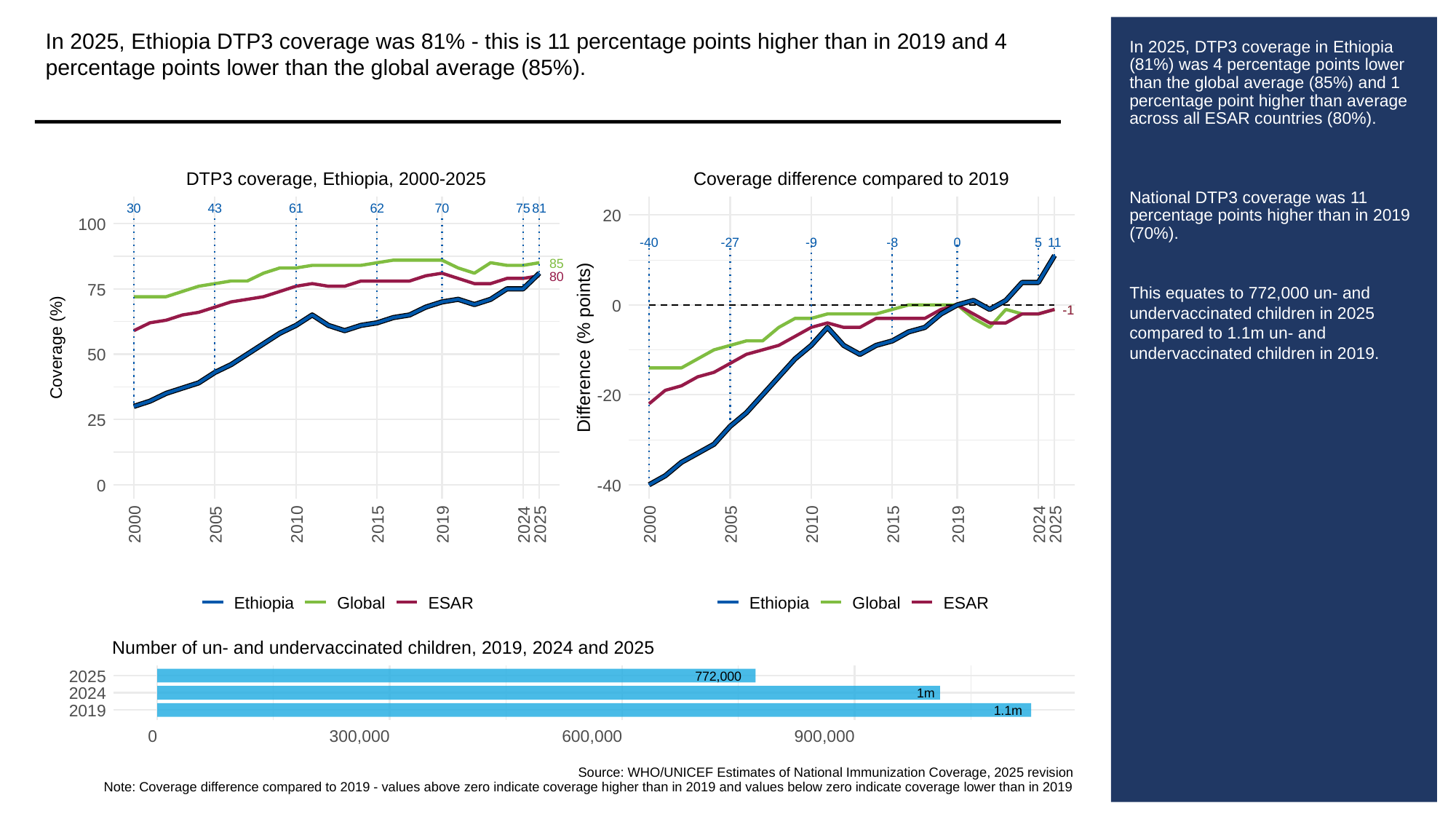

In 2025, Ethiopia DTP3 coverage was 81% - this is 11 percentage points higher than in 2019 and 4 percentage points lower than the global average (85%).
# In 2025, DTP3 coverage in Ethiopia (81%) was 4 percentage points lower than the global average (85%) and 1 percentage point higher than average across all ESAR countries (80%).

National DTP3 coverage was 11 percentage points higher than in 2019 (70%).

This equates to 772,000 un- and undervaccinated children in 2025 compared to 1.1m un- and undervaccinated children in 2019.

DTP3 coverage, Ethiopia, 2000-2025
Coverage difference compared to 2019

30
43
61
62
70
75
81
20

100

-40
-27
-9
-8
0
5
11

85

80

75

0
-1
-1

Difference (% points)
Coverage (%)
50

-20

25

0
-40

2000
2005
2010
2015
2019
2024
2025
2000
2005
2010
2015
2019
2024
2025
Ethiopia
Global
ESAR
Ethiopia
Global
ESAR

Number of un- and undervaccinated children, 2019, 2024 and 2025

2025
772,000

2024
1m

2019
1.1m

0
300,000
600,000
900,000
Source: WHO/UNICEF Estimates of National Immunization Coverage, 2025 revision
Note: Coverage difference compared to 2019 - values above zero indicate coverage higher than in 2019 and values below zero indicate coverage lower than in 2019